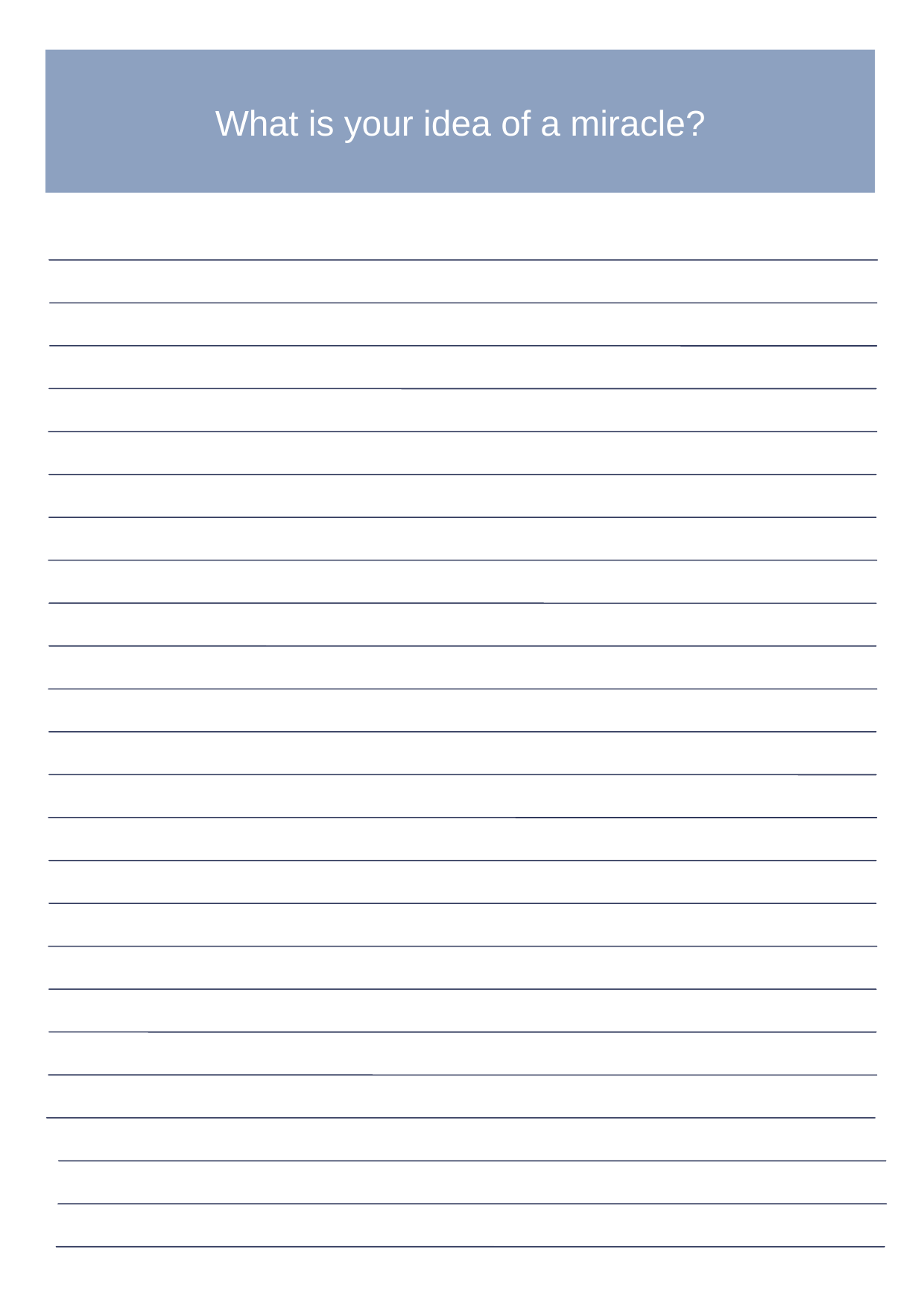

What is your idea of a miracle?